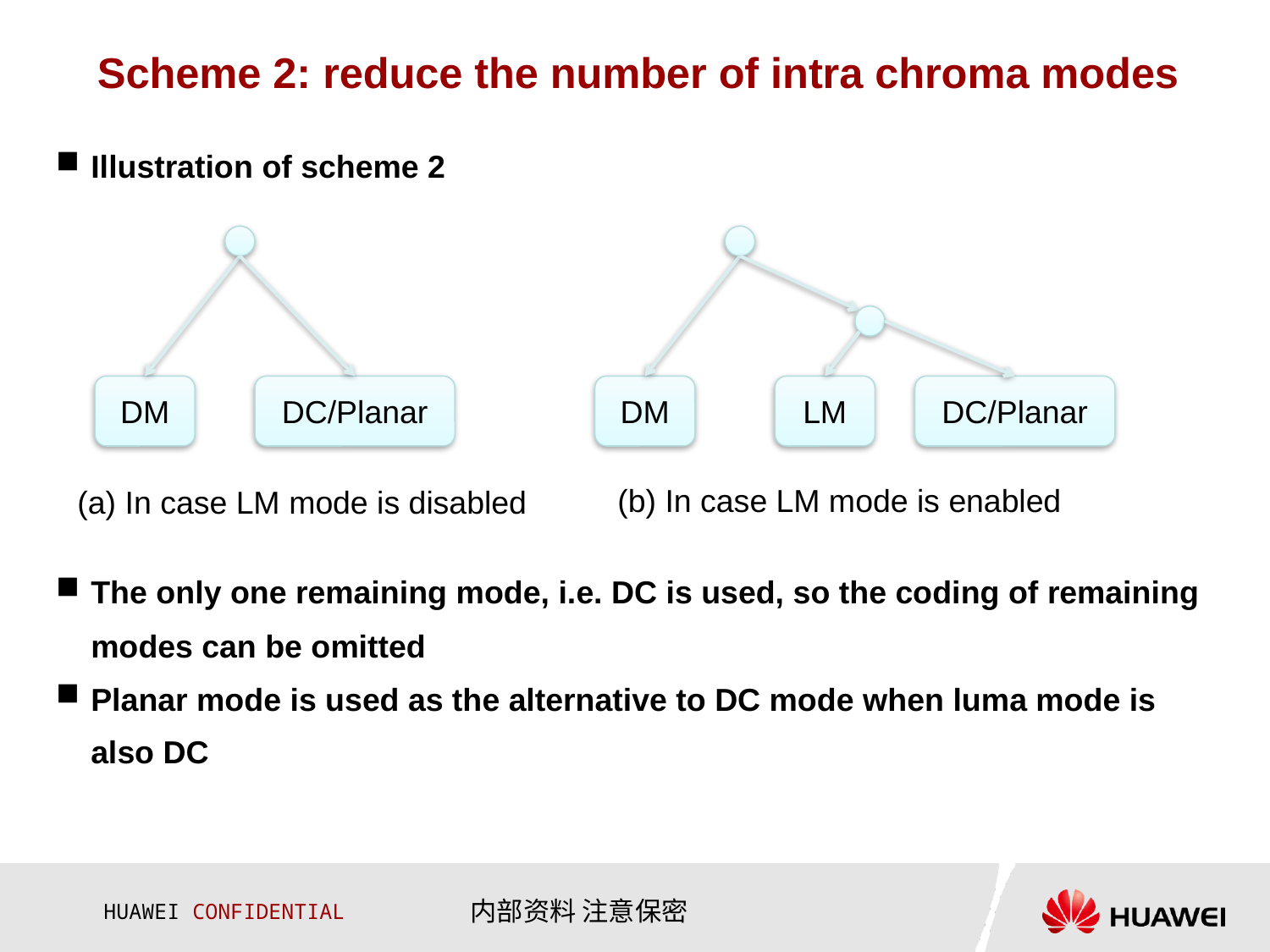

# Scheme 2: reduce the number of intra chroma modes
Illustration of scheme 2

The only one remaining mode, i.e. DC is used, so the coding of remaining modes can be omitted
Planar mode is used as the alternative to DC mode when luma mode is also DC

DM
DC/Planar
DM
LM
DC/Planar
(b) In case LM mode is enabled
(a) In case LM mode is disabled